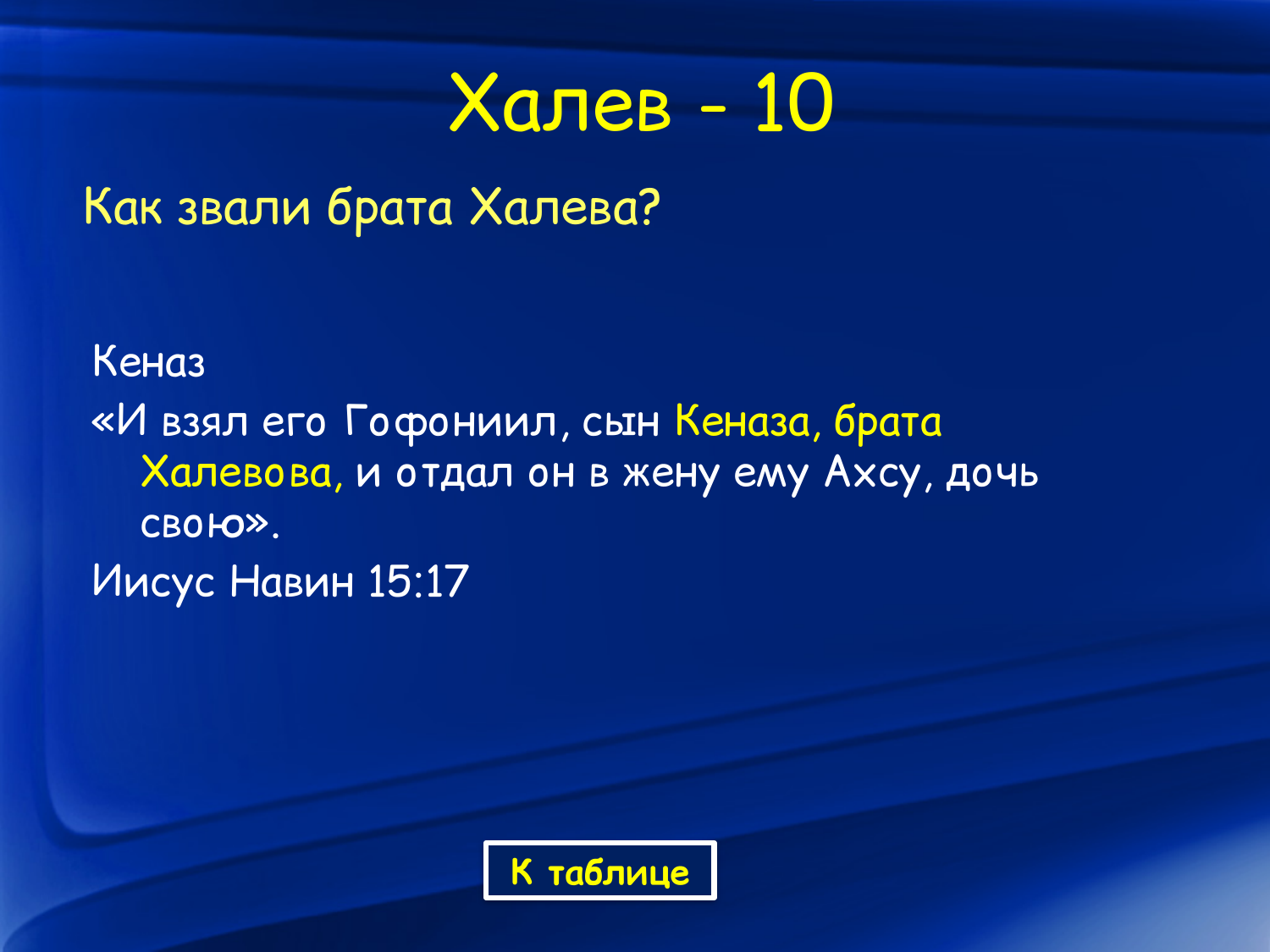

# Халев - 10
Как звали брата Халева?
Кеназ
«И взял его Гофониил, сын Кеназа, брата Халевова, и отдал он в жену ему Ахсу, дочь свою».
Иисус Навин 15:17
К таблице